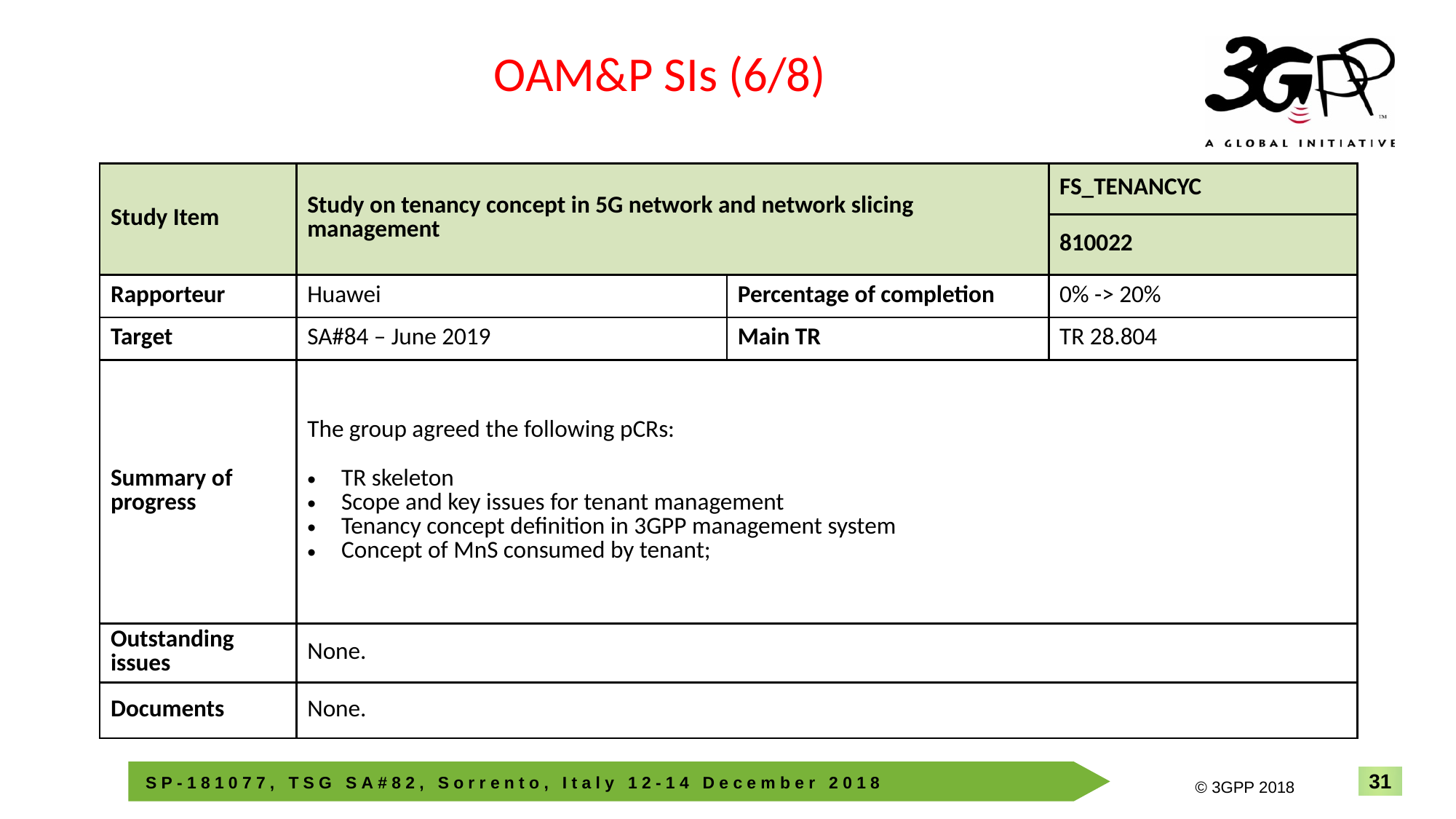

OAM&P SIs (6/8)
| Study Item | Study on tenancy concept in 5G network and network slicing management |  | FS\_TENANCYC |
| --- | --- | --- | --- |
|  |  |  | 810022 |
| Rapporteur | Huawei | Percentage of completion | 0% -> 20% |
| Target | SA#84 – June 2019 | Main TR | TR 28.804 |
| Summary of progress | The group agreed the following pCRs: TR skeleton Scope and key issues for tenant management Tenancy concept definition in 3GPP management system Concept of MnS consumed by tenant; |  |  |
| Outstanding issues | None. |  |  |
| Documents | None. |  |  |